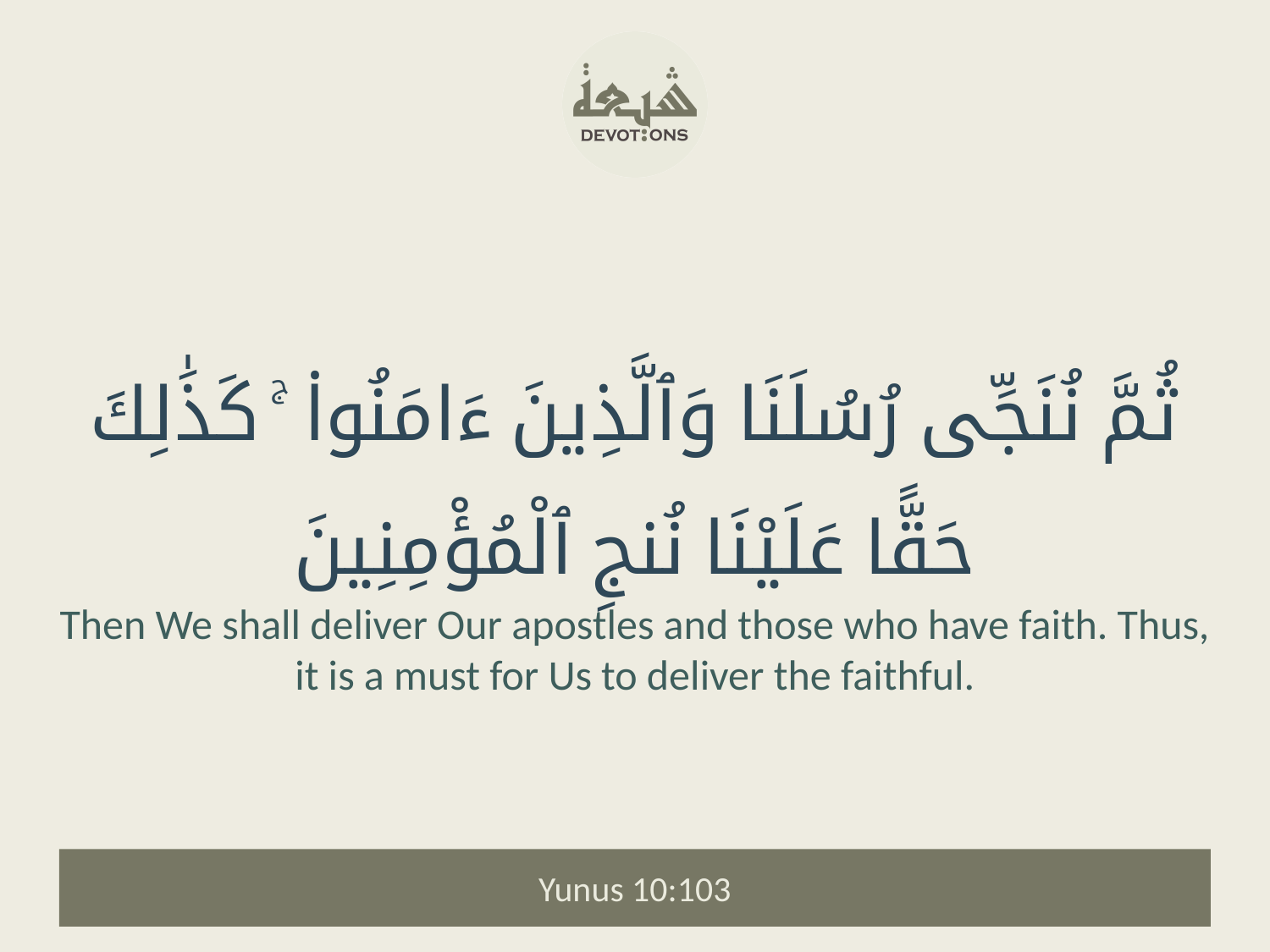

ثُمَّ نُنَجِّى رُسُلَنَا وَٱلَّذِينَ ءَامَنُوا۟ ۚ كَذَٰلِكَ حَقًّا عَلَيْنَا نُنجِ ٱلْمُؤْمِنِينَ
Then We shall deliver Our apostles and those who have faith. Thus, it is a must for Us to deliver the faithful.
Yunus 10:103